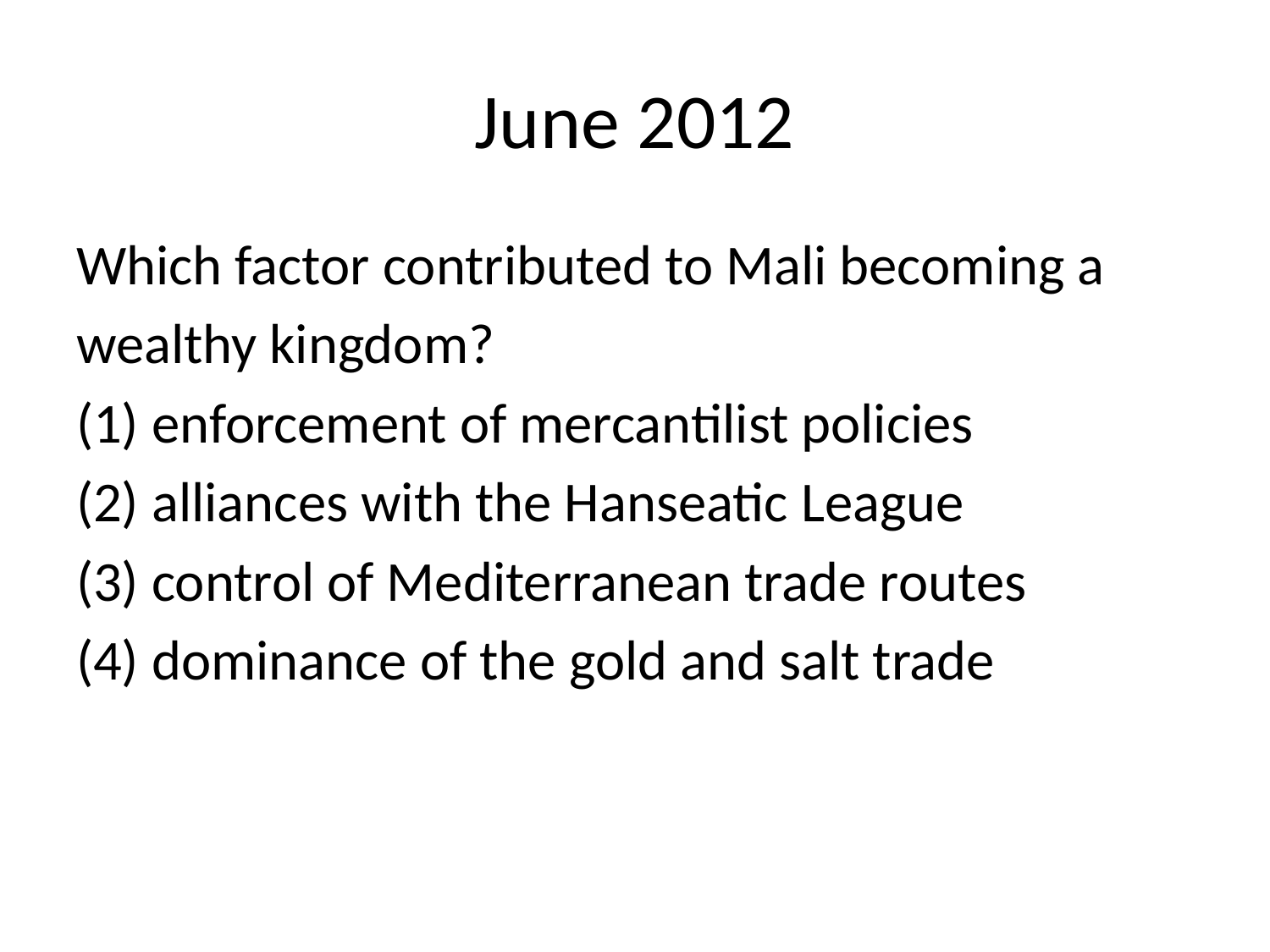

# June 2012
Which factor contributed to Mali becoming a
wealthy kingdom?
(1) enforcement of mercantilist policies
(2) alliances with the Hanseatic League
(3) control of Mediterranean trade routes
(4) dominance of the gold and salt trade